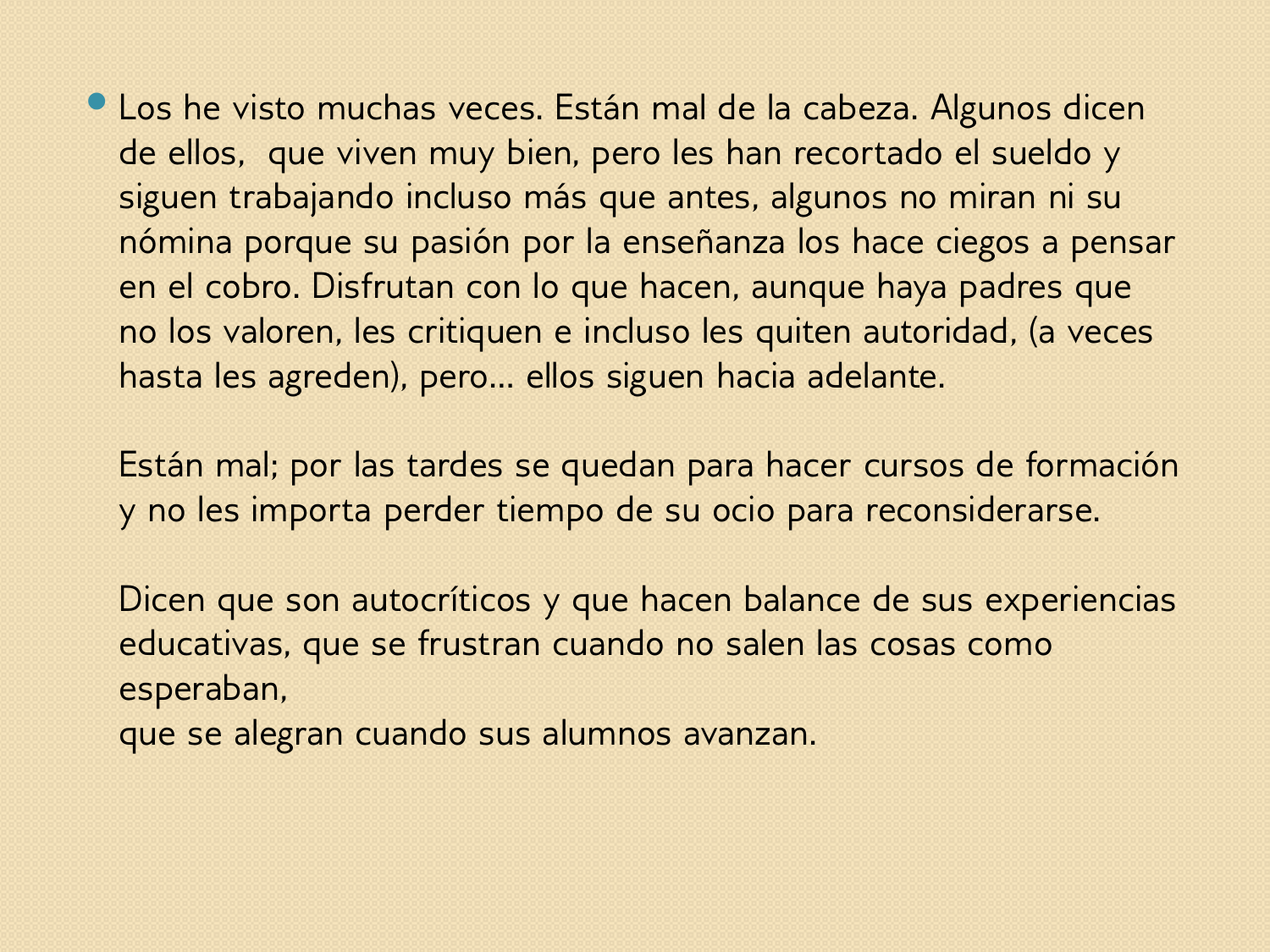

Los he visto muchas veces. Están mal de la cabeza. Algunos dicen de ellos,  que viven muy bien, pero les han recortado el sueldo y siguen trabajando incluso más que antes, algunos no miran ni su nómina porque su pasión por la enseñanza los hace ciegos a pensar en el cobro. Disfrutan con lo que hacen, aunque haya padres que no los valoren, les critiquen e incluso les quiten autoridad, (a veces hasta les agreden), pero… ellos siguen hacia adelante. 
Están mal; por las tardes se quedan para hacer cursos de formación y no les importa perder tiempo de su ocio para reconsiderarse.
Dicen que son autocríticos y que hacen balance de sus experiencias educativas, que se frustran cuando no salen las cosas como esperaban,
que se alegran cuando sus alumnos avanzan.